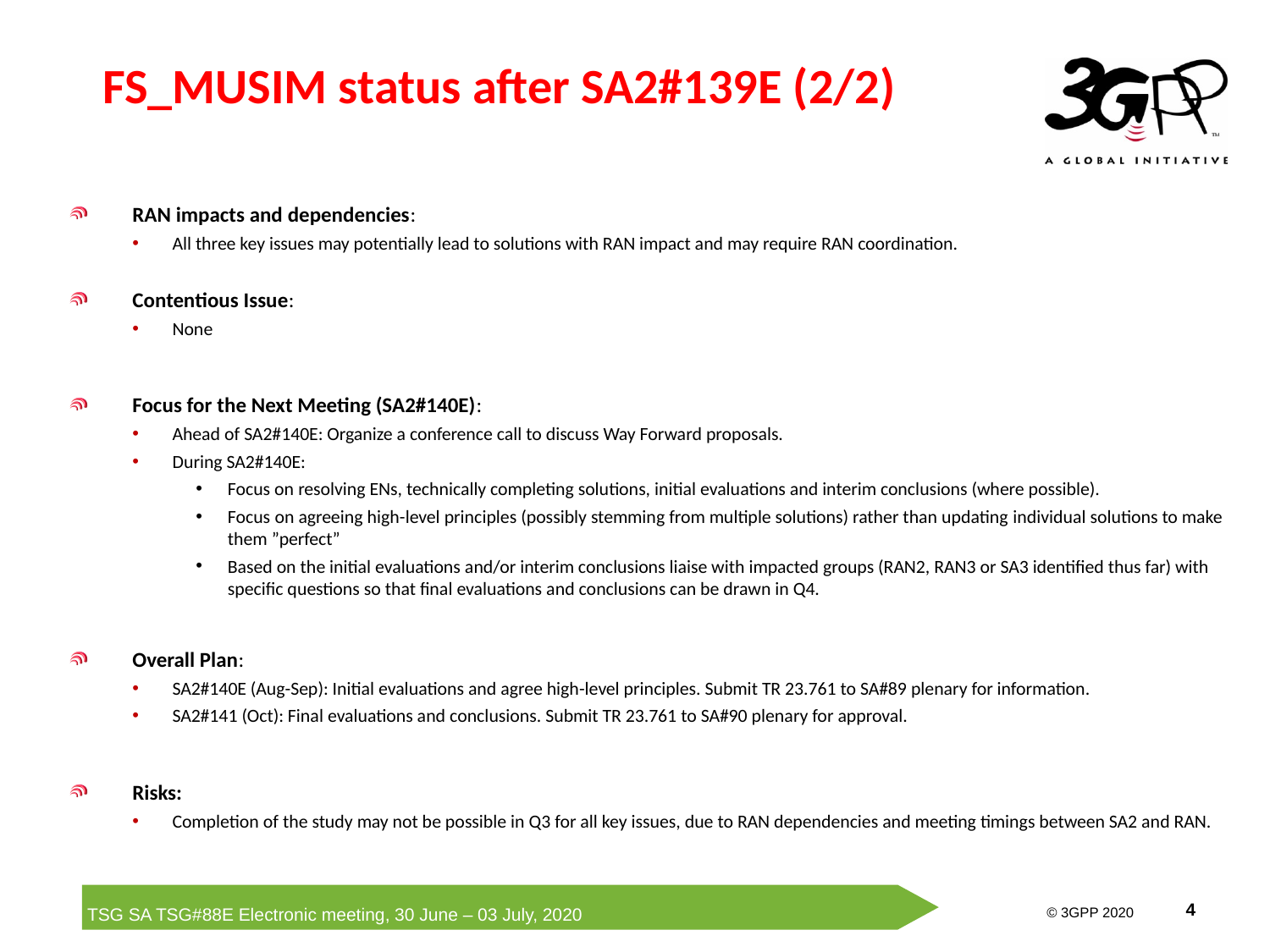

# FS_MUSIM status after SA2#139E (2/2)
RAN impacts and dependencies:
All three key issues may potentially lead to solutions with RAN impact and may require RAN coordination.

Contentious Issue:
None

Focus for the Next Meeting (SA2#140E):
Ahead of SA2#140E: Organize a conference call to discuss Way Forward proposals.
During SA2#140E:
Focus on resolving ENs, technically completing solutions, initial evaluations and interim conclusions (where possible).
Focus on agreeing high-level principles (possibly stemming from multiple solutions) rather than updating individual solutions to make them ”perfect”
Based on the initial evaluations and/or interim conclusions liaise with impacted groups (RAN2, RAN3 or SA3 identified thus far) with specific questions so that final evaluations and conclusions can be drawn in Q4.

Overall Plan:
SA2#140E (Aug-Sep): Initial evaluations and agree high-level principles. Submit TR 23.761 to SA#89 plenary for information.
SA2#141 (Oct): Final evaluations and conclusions. Submit TR 23.761 to SA#90 plenary for approval.

Risks:
Completion of the study may not be possible in Q3 for all key issues, due to RAN dependencies and meeting timings between SA2 and RAN.